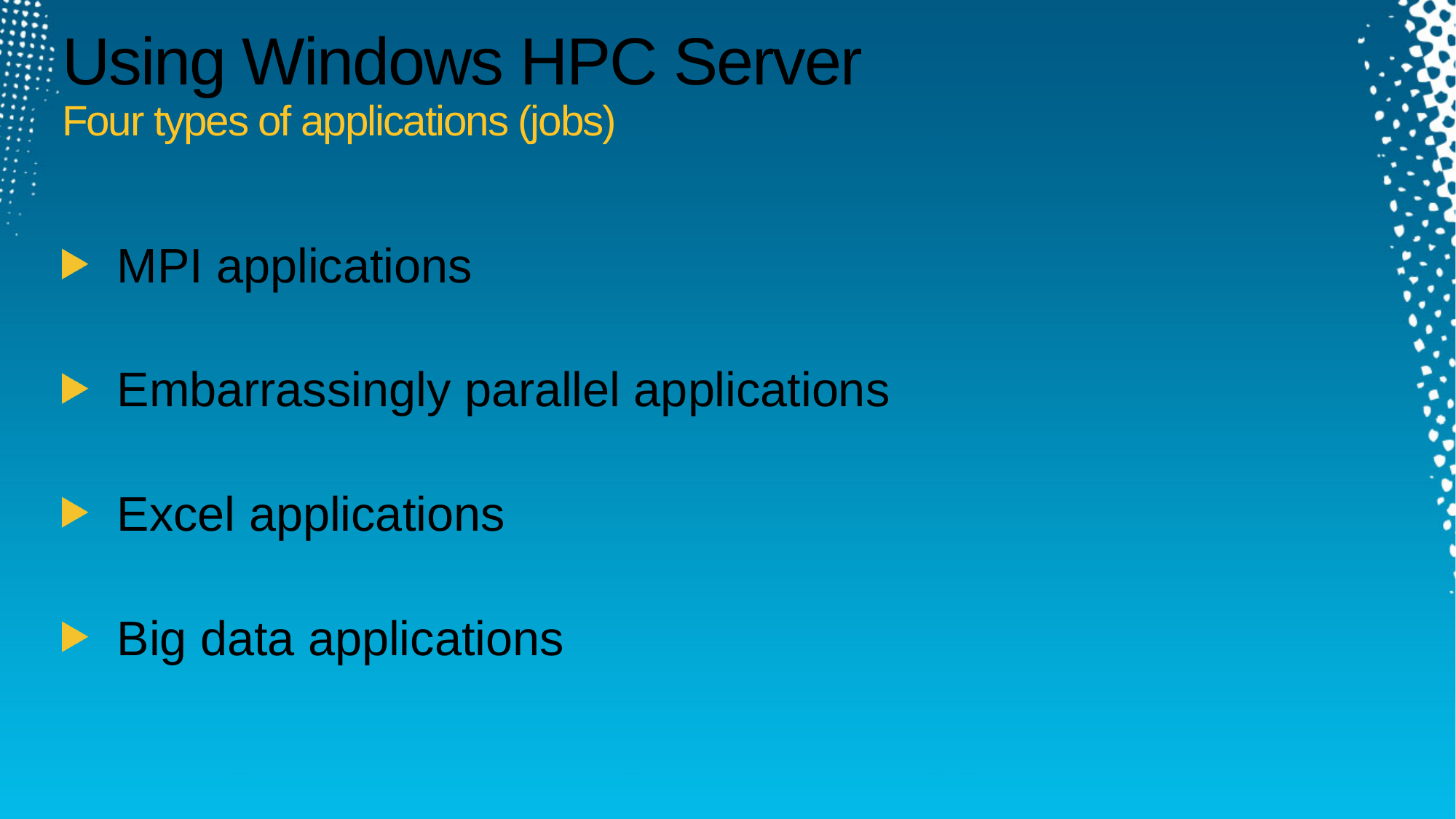

# Using Windows HPC Server Four types of applications (jobs)

MPI applications

Embarrassingly parallel applications

Excel applications

Big data applications